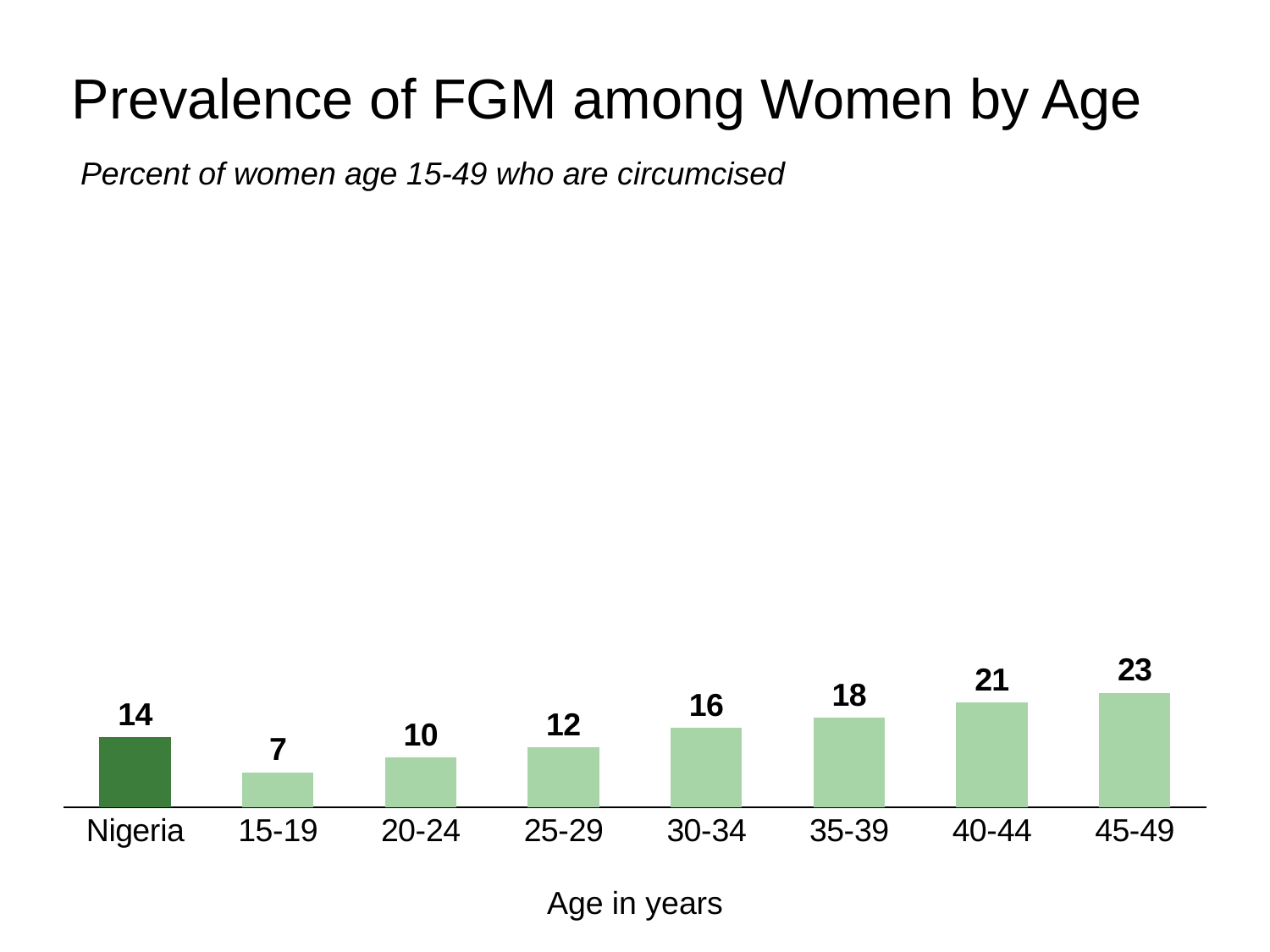

# Prevalence of FGM among Women by Age
 Percent of women age 15-49 who are circumcised

### Chart

| Category | Column2 |
|---|---|
| Nigeria | 14.0 |
| 15-19 | 7.0 |
| 20-24 | 10.0 |
| 25-29 | 12.0 |
| 30-34 | 16.0 |
| 35-39 | 18.0 |
| 40-44 | 21.0 |
| 45-49 | 23.0 |
Age in years